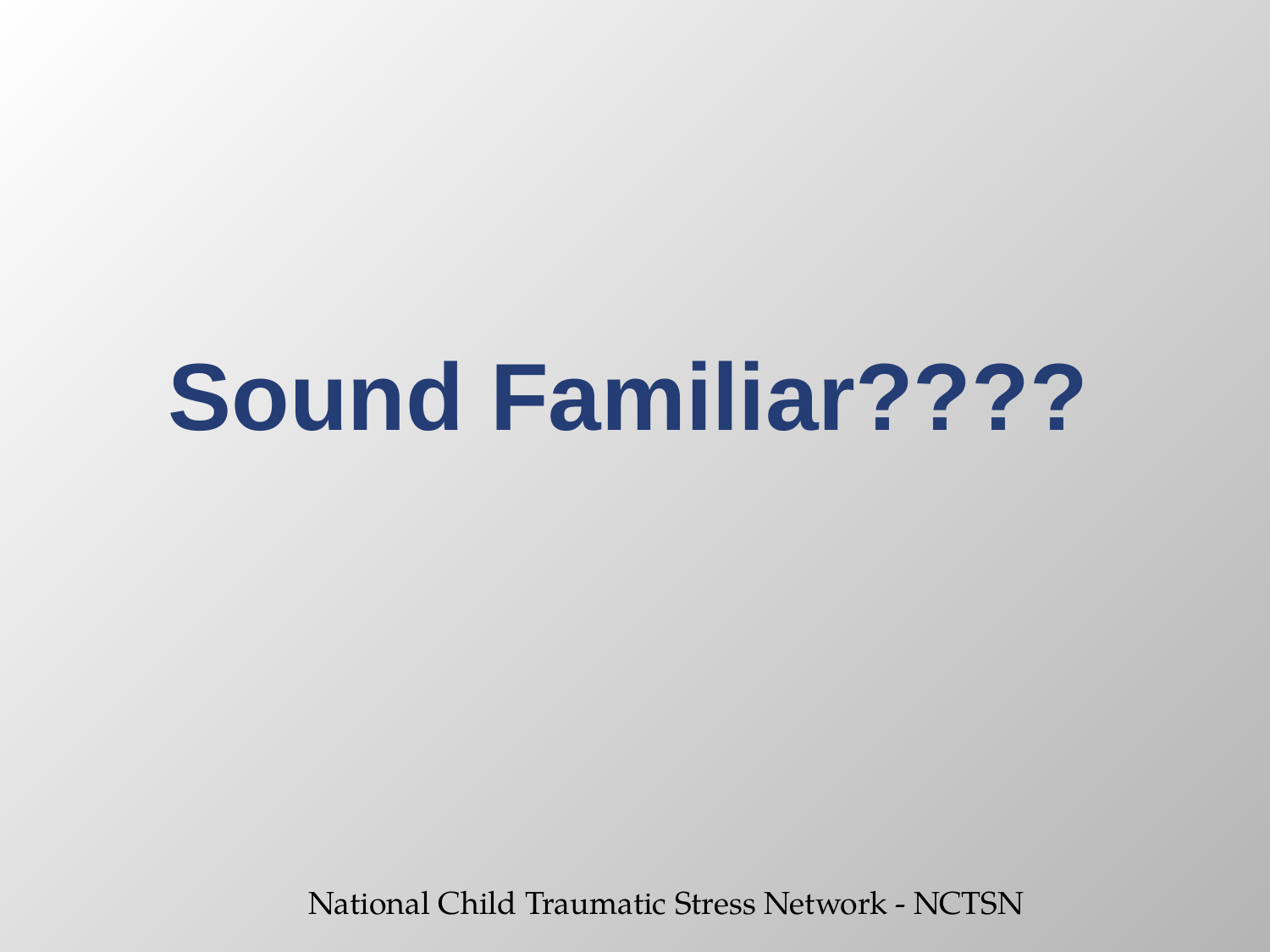

# Sound Familiar????
National Child Traumatic Stress Network - NCTSN